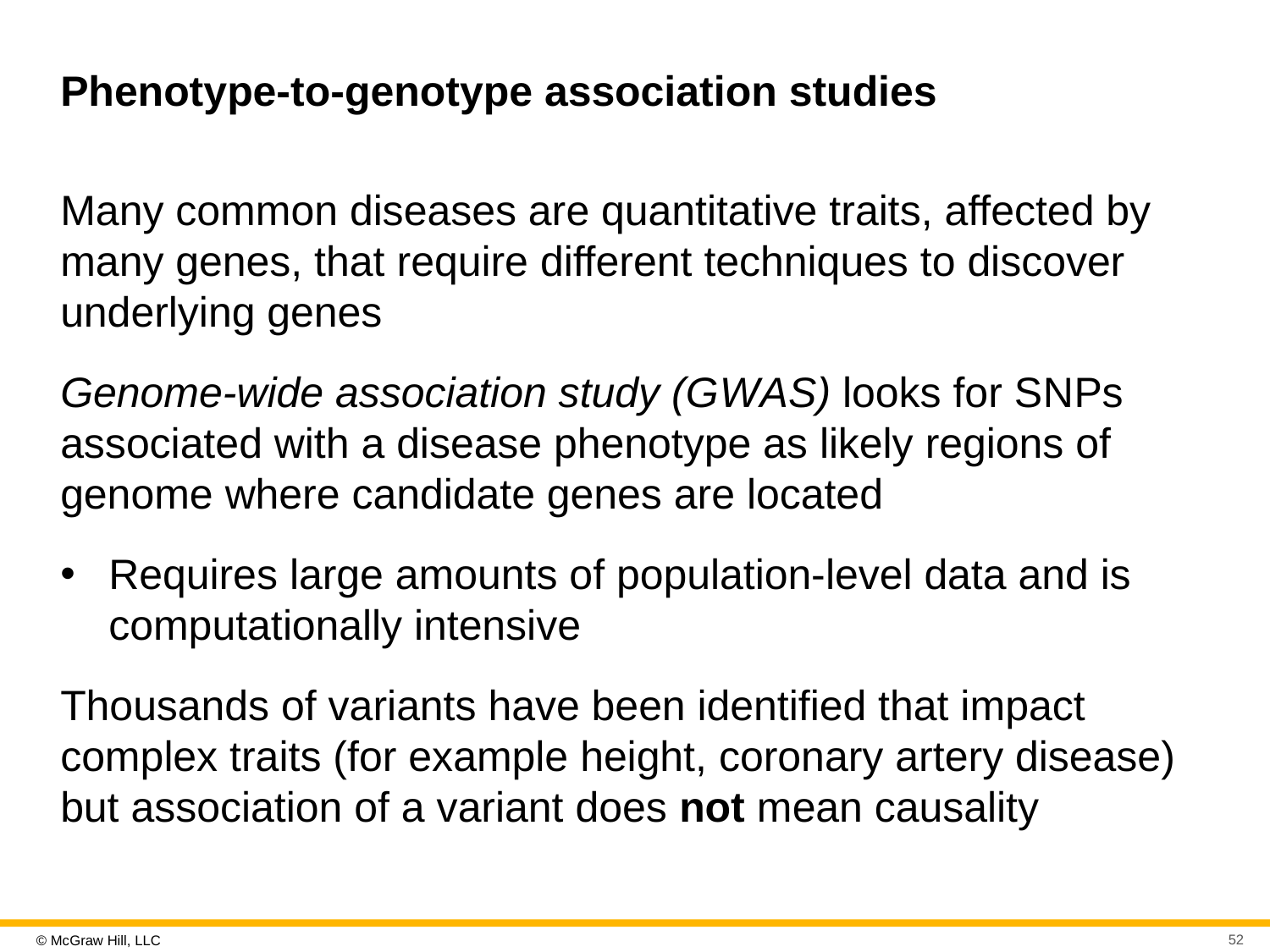

# Phenotype-to-genotype association studies
Many common diseases are quantitative traits, affected by many genes, that require different techniques to discover underlying genes
Genome-wide association study (G W A S) looks for S N Ps associated with a disease phenotype as likely regions of genome where candidate genes are located
Requires large amounts of population-level data and is computationally intensive
Thousands of variants have been identified that impact complex traits (for example height, coronary artery disease) but association of a variant does not mean causality
52